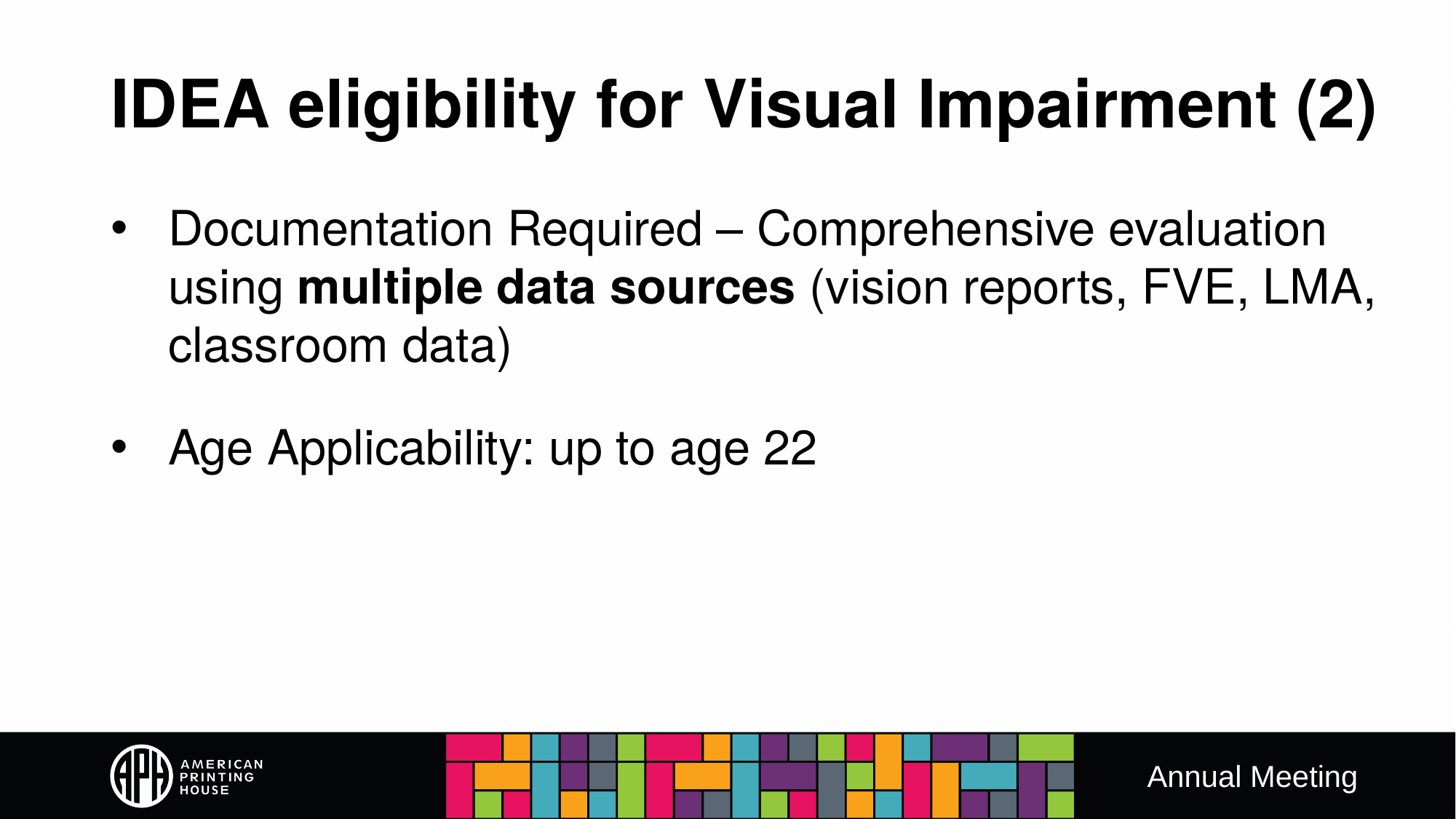

# IDEA eligibility for Visual Impairment (2)
Documentation Required – Comprehensive evaluation using multiple data sources (vision reports, FVE, LMA, classroom data)
Age Applicability: up to age 22